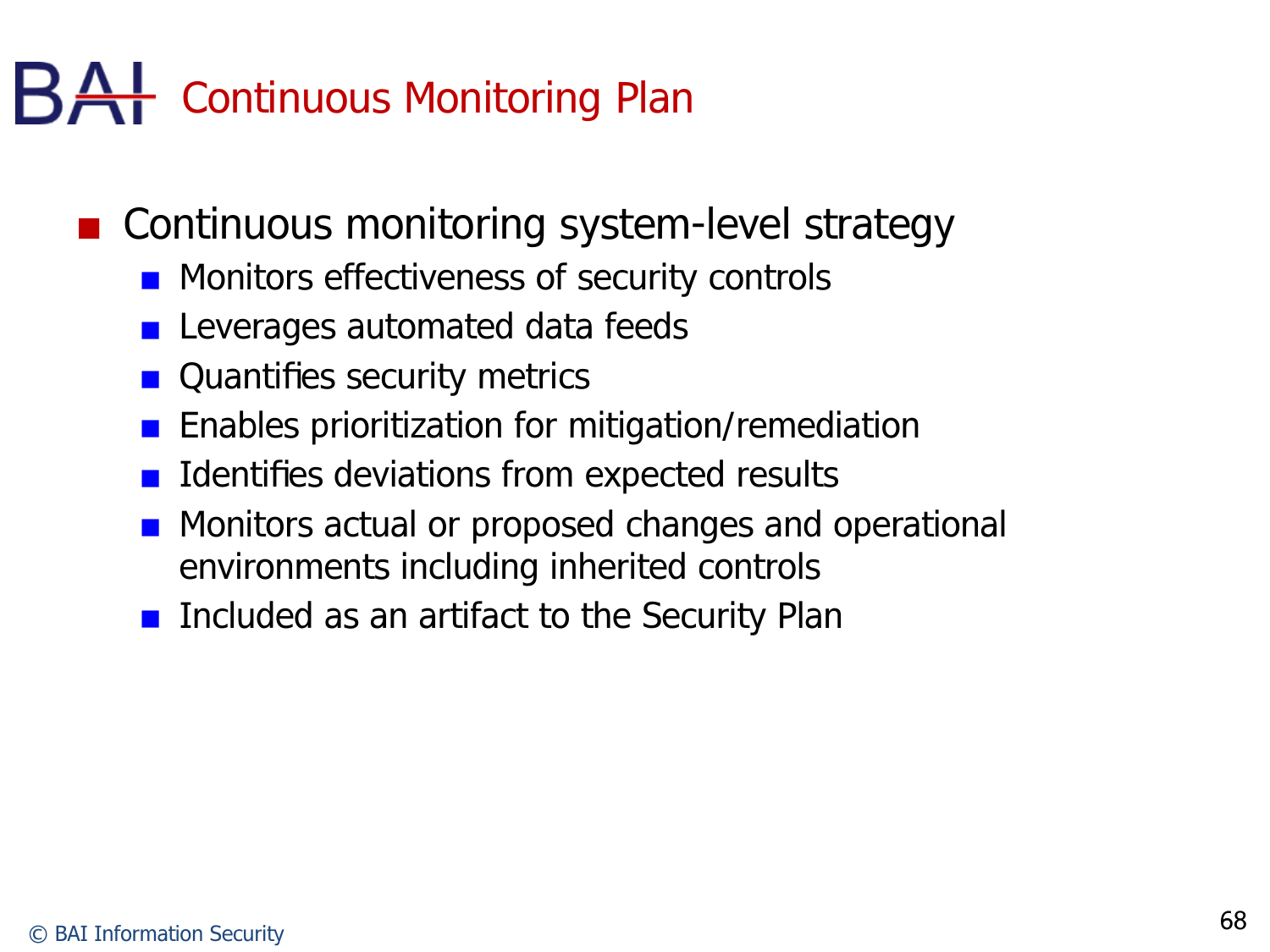

# Continuous Monitoring Plan
Continuous monitoring system-level strategy
Monitors effectiveness of security controls
Leverages automated data feeds
Quantifies security metrics
Enables prioritization for mitigation/remediation
Identifies deviations from expected results
Monitors actual or proposed changes and operational environments including inherited controls
Included as an artifact to the Security Plan